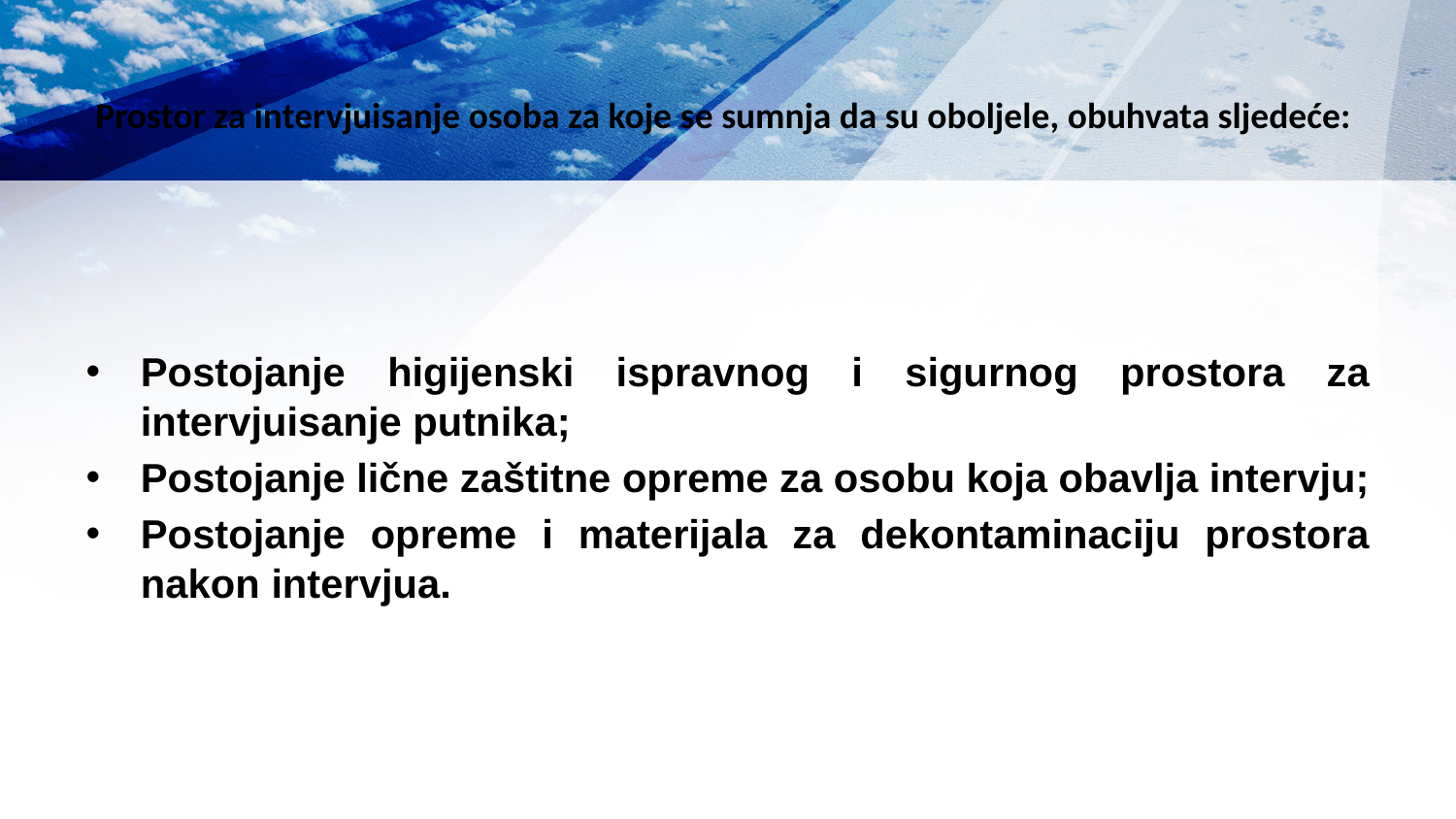

# Prostor za intervjuisanje osoba za koje se sumnja da su oboljele, obuhvata sljedeće:

Postojanje higijenski ispravnog i sigurnog prostora za intervjuisanje putnika;
Postojanje lične zaštitne opreme za osobu koja obavlja intervju;
Postojanje opreme i materijala za dekontaminaciju prostora nakon intervjua.